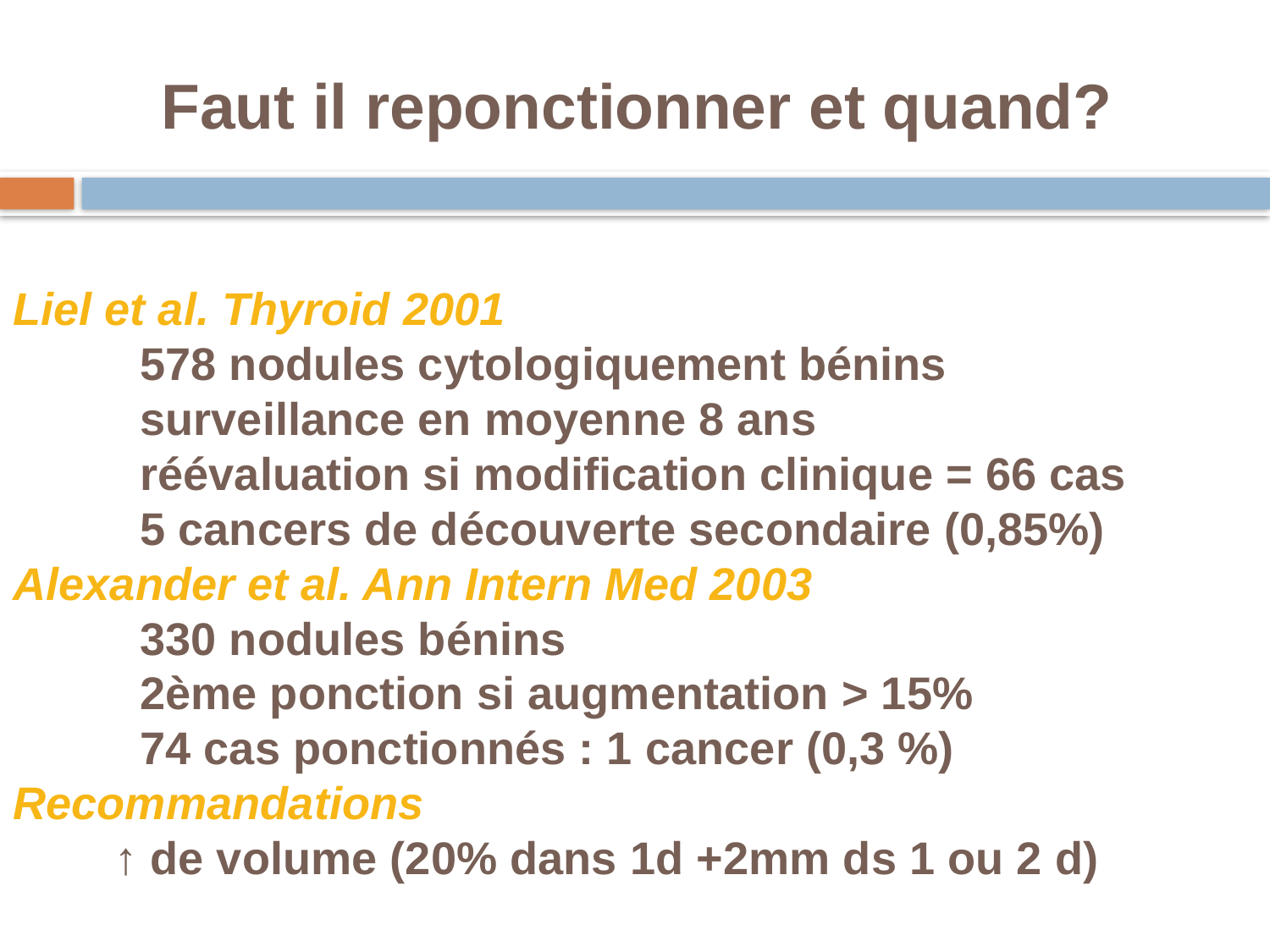

Faut il reponctionner et quand?
Liel et al. Thyroid 2001
	578 nodules cytologiquement bénins
	surveillance en moyenne 8 ans
	réévaluation si modification clinique = 66 cas
	5 cancers de découverte secondaire (0,85%)
Alexander et al. Ann Intern Med 2003
	330 nodules bénins
	2ème ponction si augmentation > 15%
	74 cas ponctionnés : 1 cancer (0,3 %)
Recommandations
        ↑ de volume (20% dans 1d +2mm ds 1 ou 2 d)